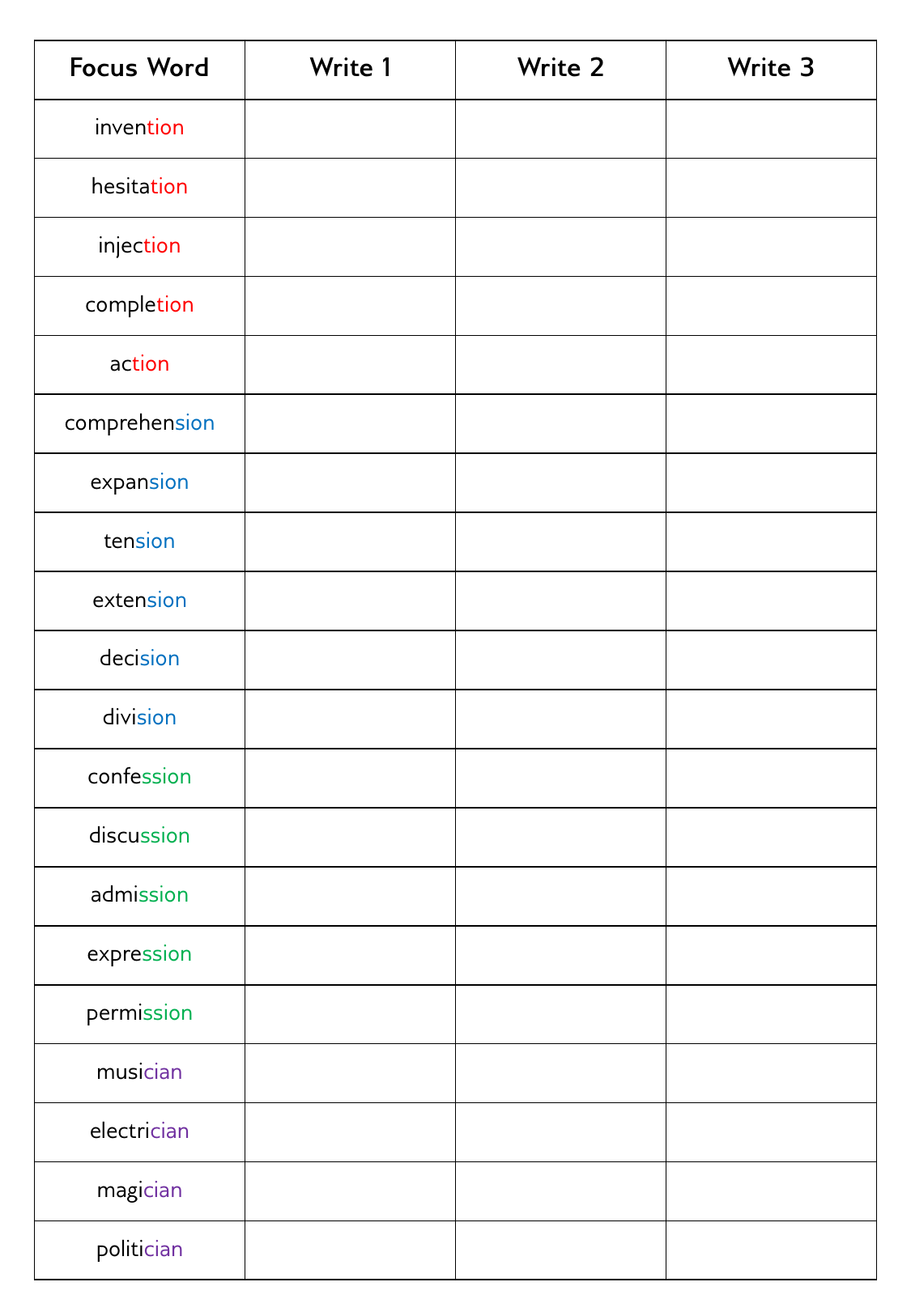

| Focus Word | Write 1 | Write 2 | Write 3 |
| --- | --- | --- | --- |
| invention |  |  |  |
| hesitation |  |  |  |
| injection |  |  |  |
| completion |  |  |  |
| action |  |  |  |
| comprehension |  |  |  |
| expansion |  |  |  |
| tension |  |  |  |
| extension |  |  |  |
| decision |  |  |  |
| division |  |  |  |
| confession |  |  |  |
| discussion |  |  |  |
| admission |  |  |  |
| expression |  |  |  |
| permission |  |  |  |
| musician |  |  |  |
| electrician |  |  |  |
| magician |  |  |  |
| politician |  |  |  |